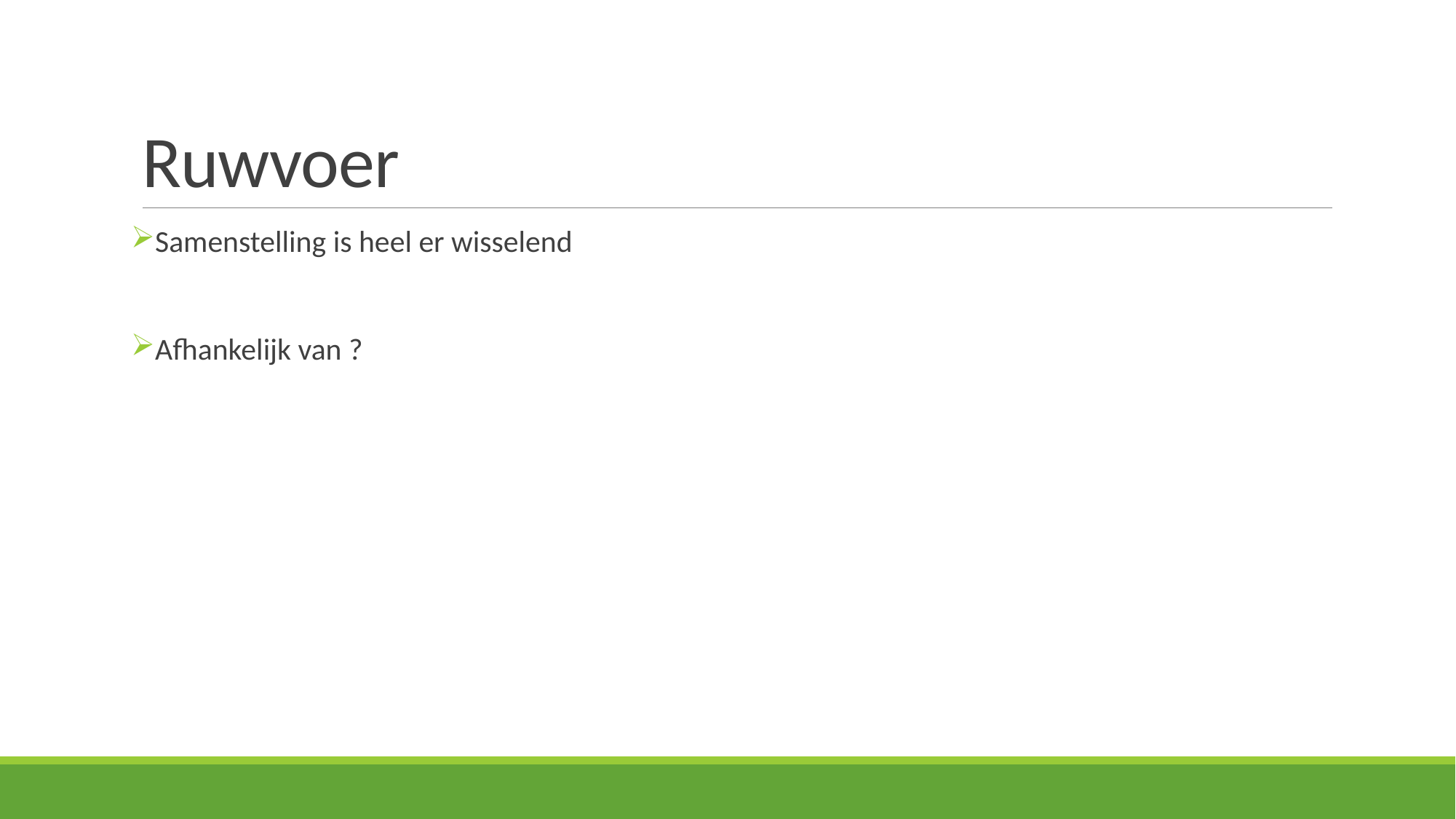

# Ruwvoer
Samenstelling is heel er wisselend

Afhankelijk van ?